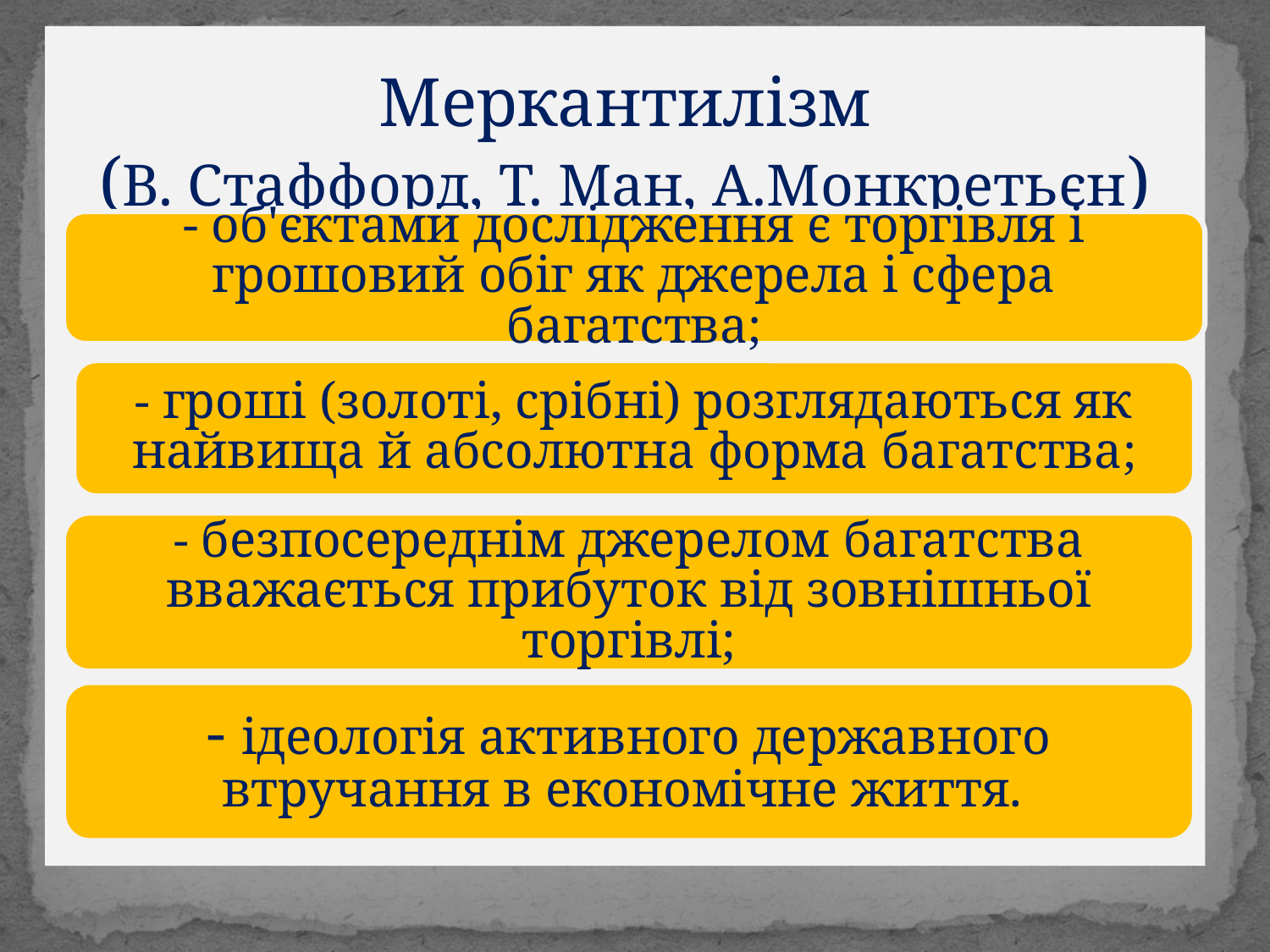

# Меркантилізм (В. Стаффорд, Т. Ман, А.Монкретьєн)
- об'єктами дослідження є торгівля і грошовий обіг як джерела і сфера багатства;
- гроші (золоті, срібні) розглядаються як найвища й абсолютна форма багатства;
- безпосереднім джерелом багатства вважається прибуток від зовнішньої торгівлі;
- ідеологія активного державного втручання в економічне життя.